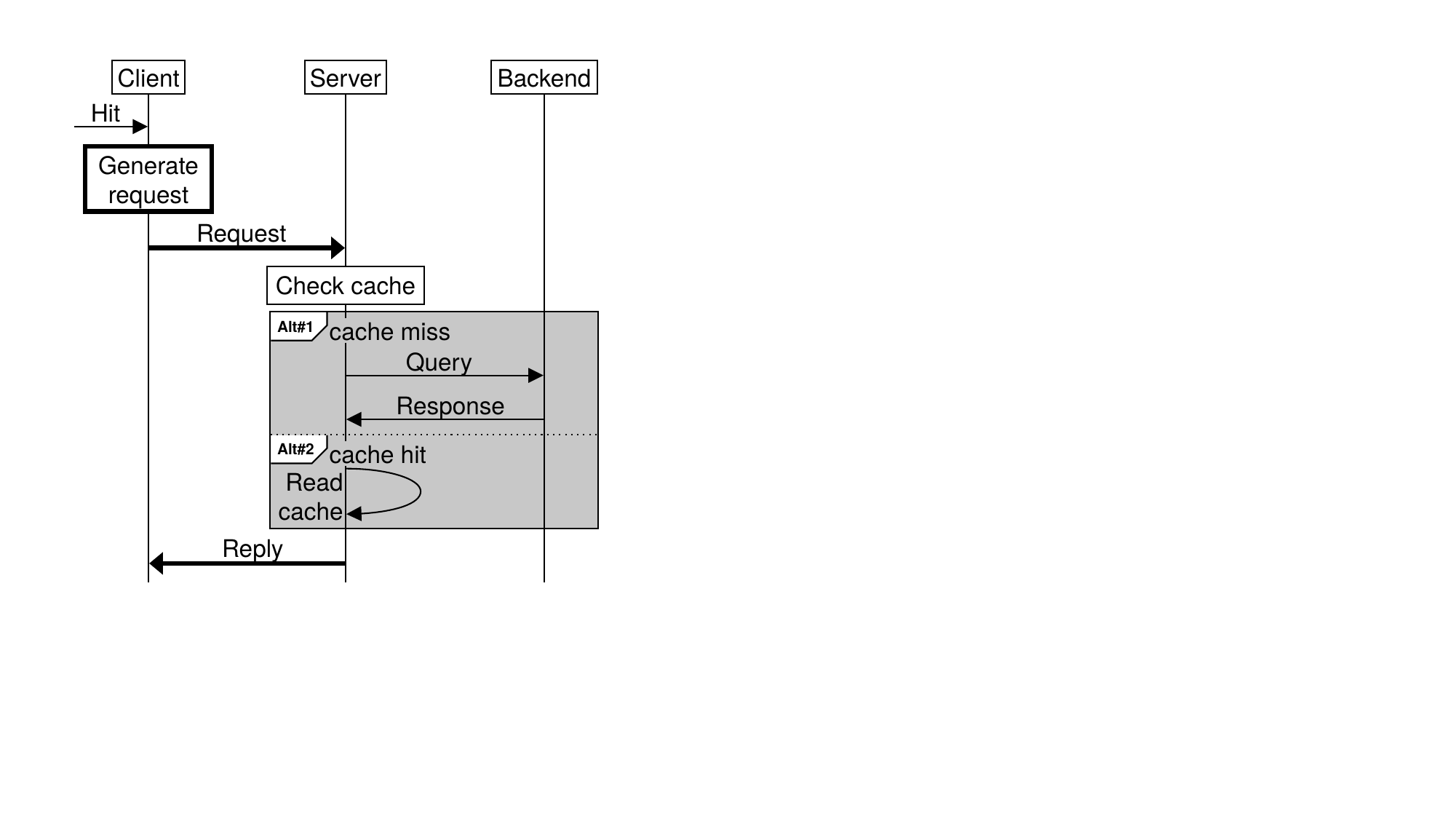

Client
Server
Backend
Hit
Generate
request
Request
Check cache

Alt#1
cache miss
Query
Response

Alt#2
cache hit

Read
cache
Reply